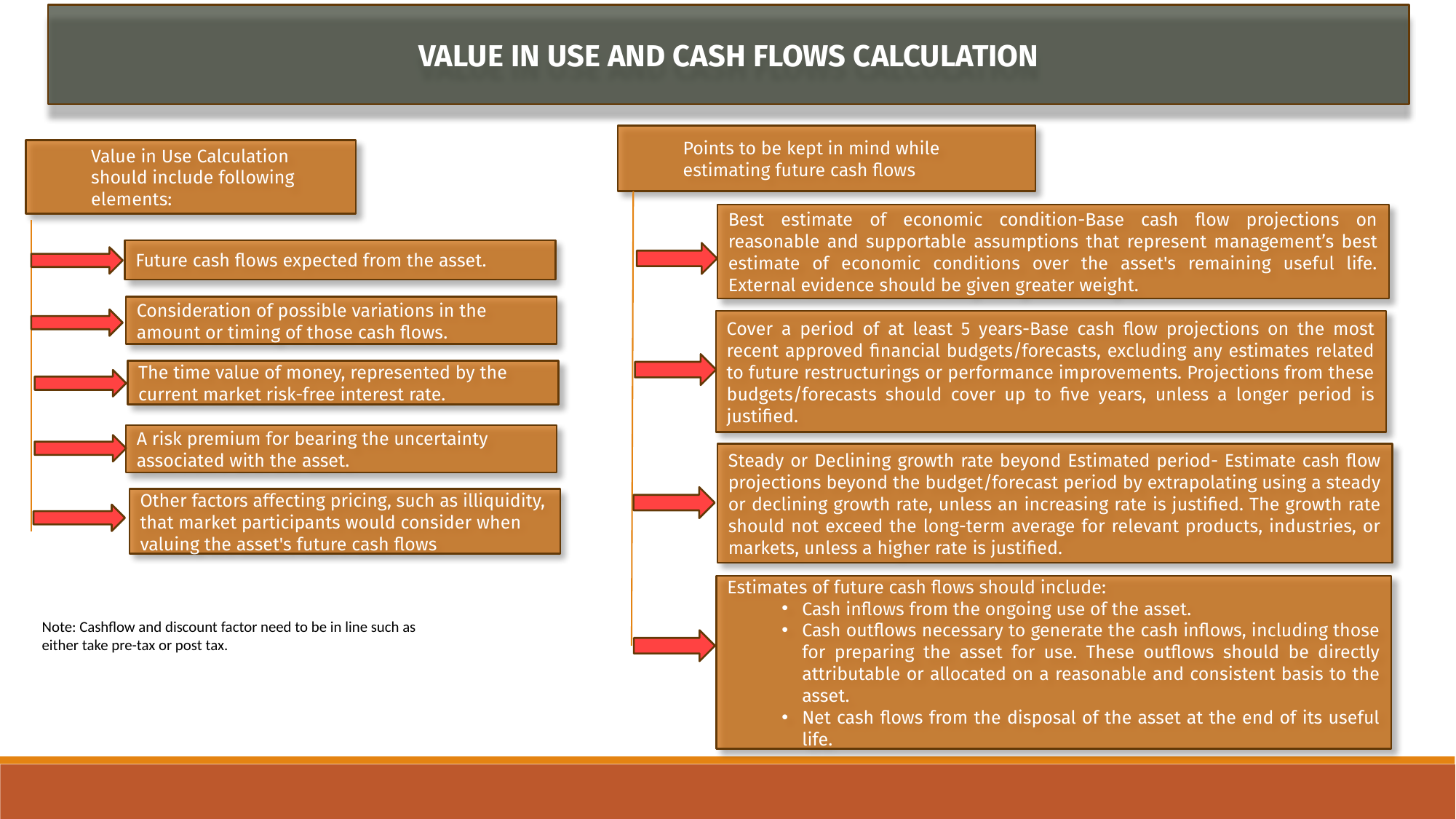

VALUE IN USE AND CASH FLOWS CALCULATION
Points to be kept in mind while estimating future cash flows
Value in Use Calculation should include following elements:
Best estimate of economic condition-Base cash flow projections on reasonable and supportable assumptions that represent management’s best estimate of economic conditions over the asset's remaining useful life. External evidence should be given greater weight.
Future cash flows expected from the asset.

Consideration of possible variations in the amount or timing of those cash flows.

Cover a period of at least 5 years-Base cash flow projections on the most recent approved financial budgets/forecasts, excluding any estimates related to future restructurings or performance improvements. Projections from these budgets/forecasts should cover up to five years, unless a longer period is justified.

The time value of money, represented by the current market risk-free interest rate.

A risk premium for bearing the uncertainty associated with the asset.

Steady or Declining growth rate beyond Estimated period- Estimate cash flow projections beyond the budget/forecast period by extrapolating using a steady or declining growth rate, unless an increasing rate is justified. The growth rate should not exceed the long-term average for relevant products, industries, or markets, unless a higher rate is justified.

Other factors affecting pricing, such as illiquidity, that market participants would consider when valuing the asset's future cash flows

Estimates of future cash flows should include:
Cash inflows from the ongoing use of the asset.
Cash outflows necessary to generate the cash inflows, including those for preparing the asset for use. These outflows should be directly attributable or allocated on a reasonable and consistent basis to the asset.
Net cash flows from the disposal of the asset at the end of its useful life.
Note: Cashflow and discount factor need to be in line such as either take pre-tax or post tax.